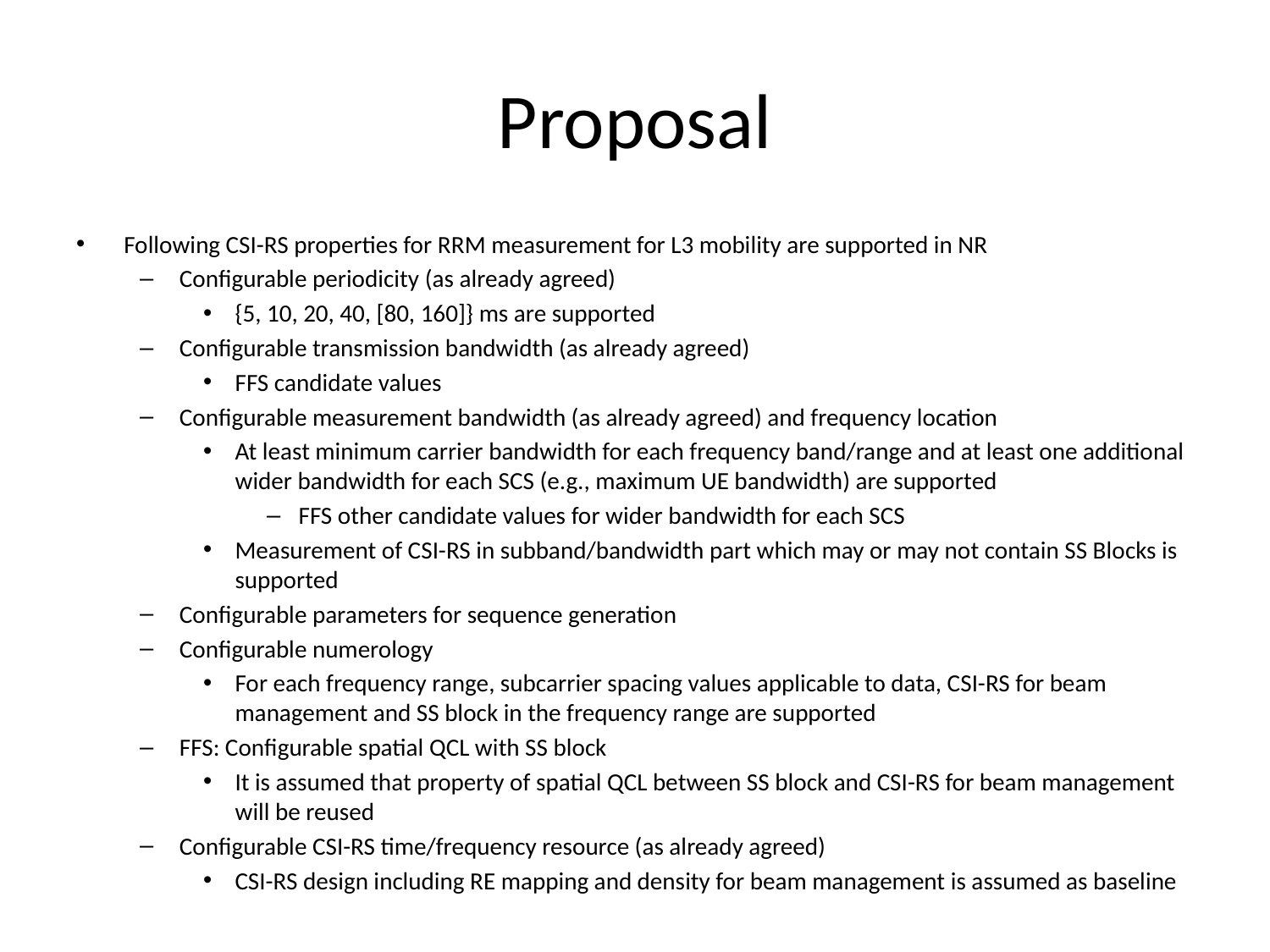

# Proposal
Following CSI-RS properties for RRM measurement for L3 mobility are supported in NR
Configurable periodicity (as already agreed)
{5, 10, 20, 40, [80, 160]} ms are supported
Configurable transmission bandwidth (as already agreed)
FFS candidate values
Configurable measurement bandwidth (as already agreed) and frequency location
At least minimum carrier bandwidth for each frequency band/range and at least one additional wider bandwidth for each SCS (e.g., maximum UE bandwidth) are supported
FFS other candidate values for wider bandwidth for each SCS
Measurement of CSI-RS in subband/bandwidth part which may or may not contain SS Blocks is supported
Configurable parameters for sequence generation
Configurable numerology
For each frequency range, subcarrier spacing values applicable to data, CSI-RS for beam management and SS block in the frequency range are supported
FFS: Configurable spatial QCL with SS block
It is assumed that property of spatial QCL between SS block and CSI-RS for beam management will be reused
Configurable CSI-RS time/frequency resource (as already agreed)
CSI-RS design including RE mapping and density for beam management is assumed as baseline